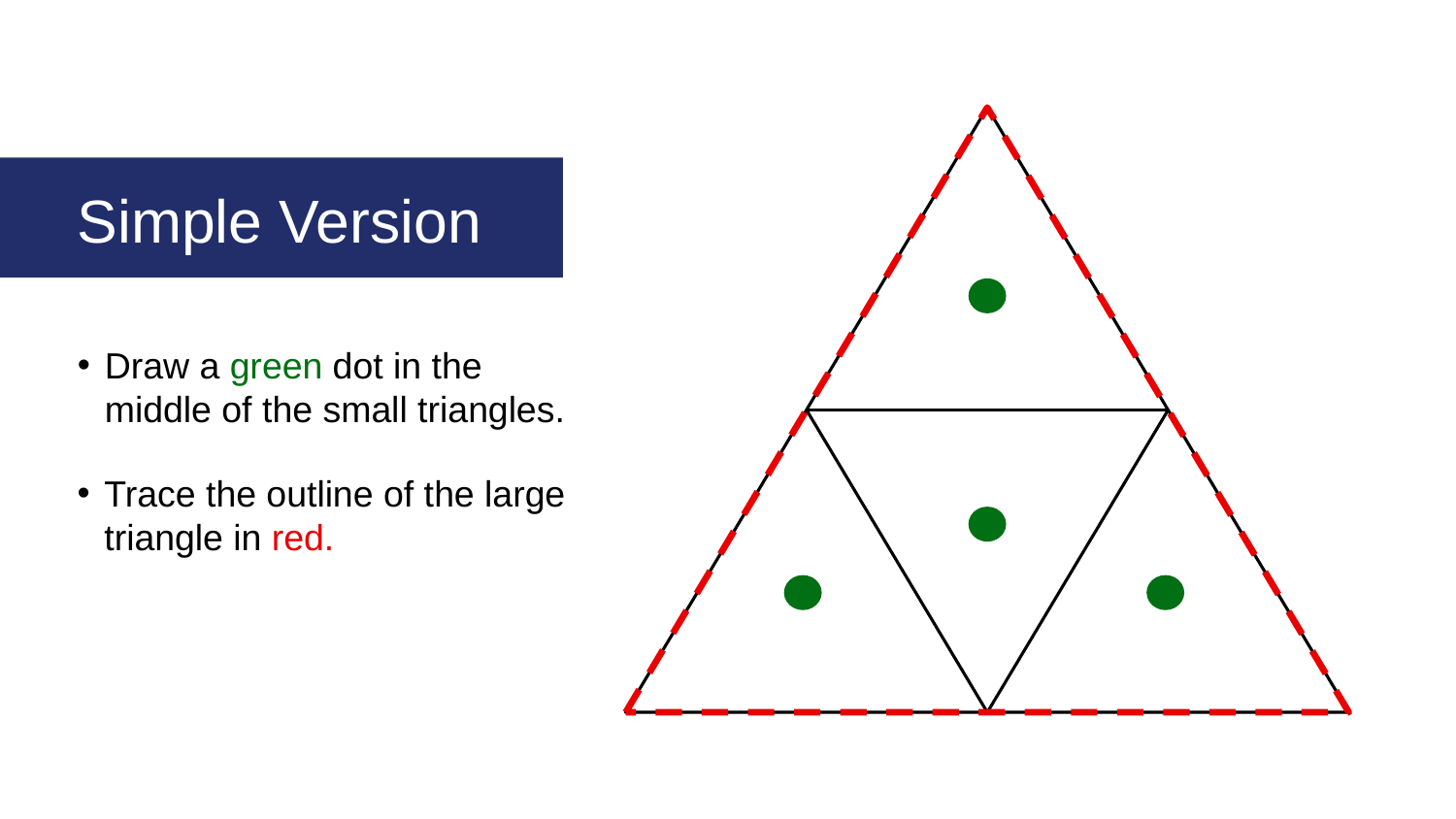

Simple Version

Draw a green dot in the middle of the small triangles.
Trace the outline of the large triangle in red.